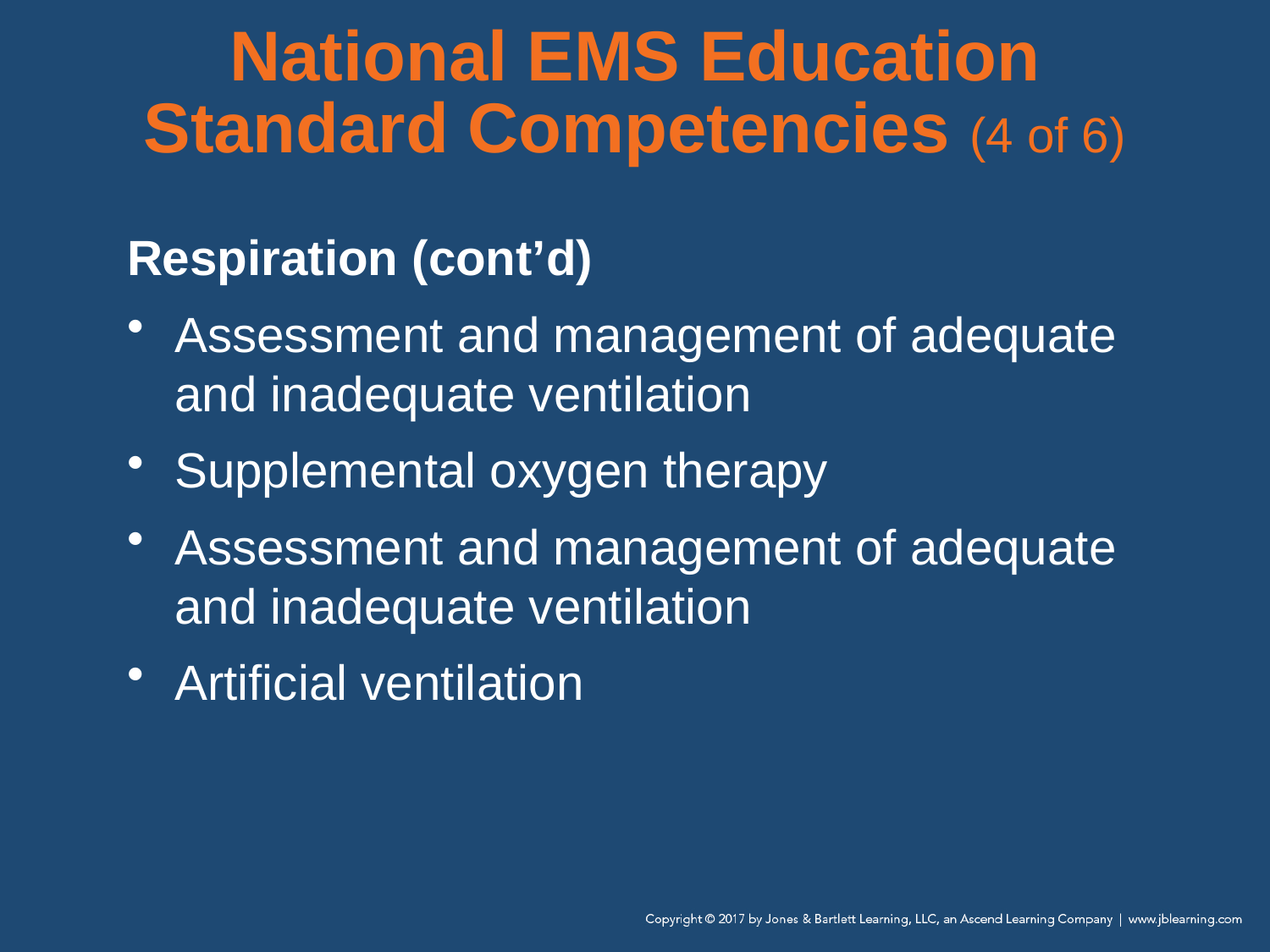

# National EMS Education Standard Competencies (4 of 6)
Respiration (cont’d)
Assessment and management of adequate and inadequate ventilation
Supplemental oxygen therapy
Assessment and management of adequate and inadequate ventilation
Artificial ventilation